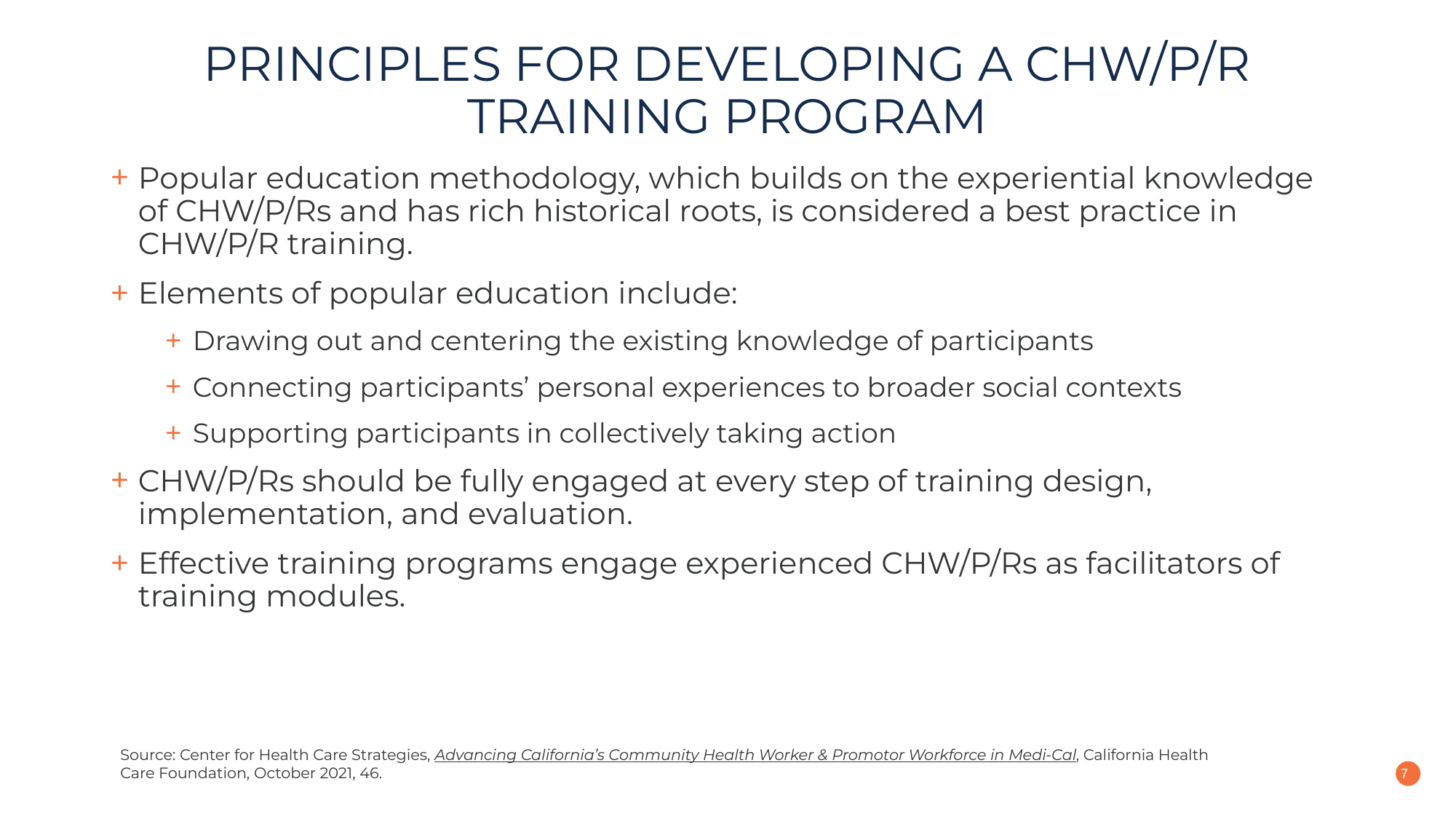

# Principles for Developing a CHW/P/R Training Program
Popular education methodology, which builds on the experiential knowledge of CHW/P/Rs and has rich historical roots, is considered a best practice in CHW/P/R training.
Elements of popular education include:
Drawing out and centering the existing knowledge of participants
Connecting participants’ personal experiences to broader social contexts
Supporting participants in collectively taking action
CHW/P/Rs should be fully engaged at every step of training design, implementation, and evaluation.
Effective training programs engage experienced CHW/P/Rs as facilitators of training modules.
Source: Center for Health Care Strategies, Advancing California’s Community Health Worker & Promotor Workforce in Medi-Cal, California Health Care Foundation, October 2021, 46.